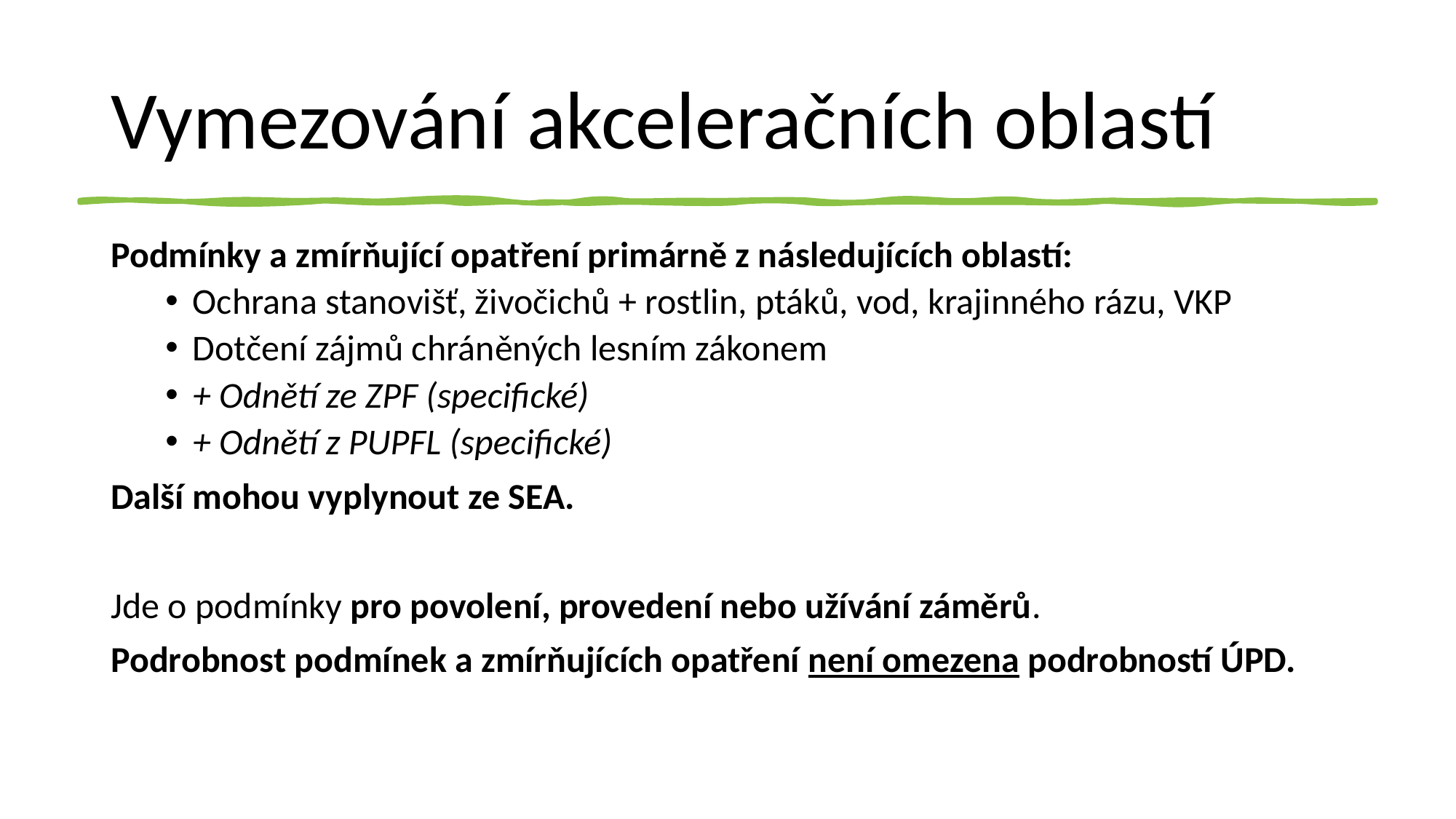

# Vymezování akceleračních oblastí

Podmínky a zmírňující opatření primárně z následujících oblastí:
Ochrana stanovišť, živočichů + rostlin, ptáků, vod, krajinného rázu, VKP
Dotčení zájmů chráněných lesním zákonem
+ Odnětí ze ZPF (specifické)
+ Odnětí z PUPFL (specifické)
Další mohou vyplynout ze SEA.

Jde o podmínky pro povolení, provedení nebo užívání záměrů.
Podrobnost podmínek a zmírňujících opatření není omezena podrobností ÚPD.